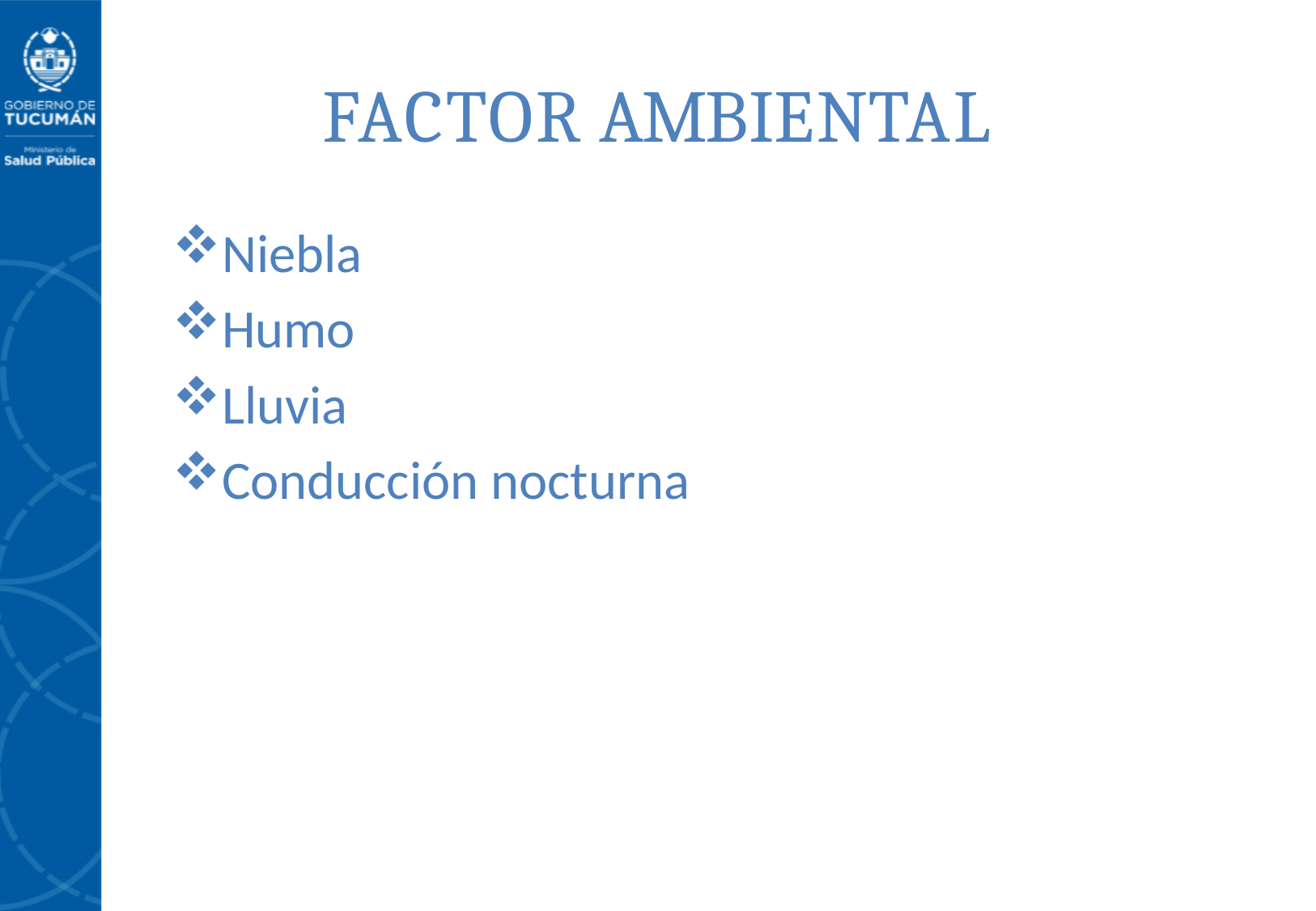

# FACTOR AMBIENTAL
Niebla
Humo
Lluvia
Conducción nocturna